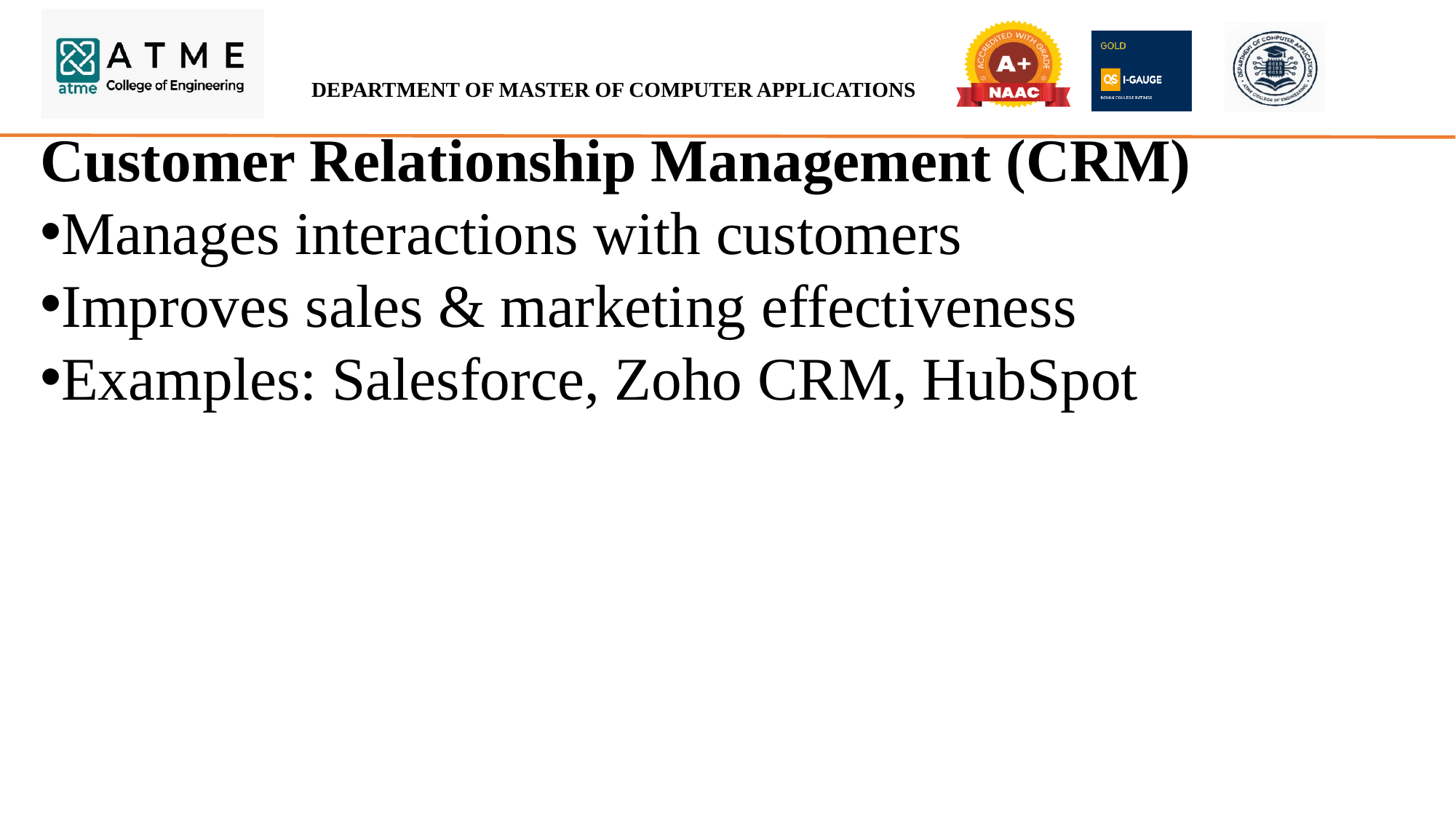

Customer Relationship Management (CRM)
Manages interactions with customers
Improves sales & marketing effectiveness
Examples: Salesforce, Zoho CRM, HubSpot